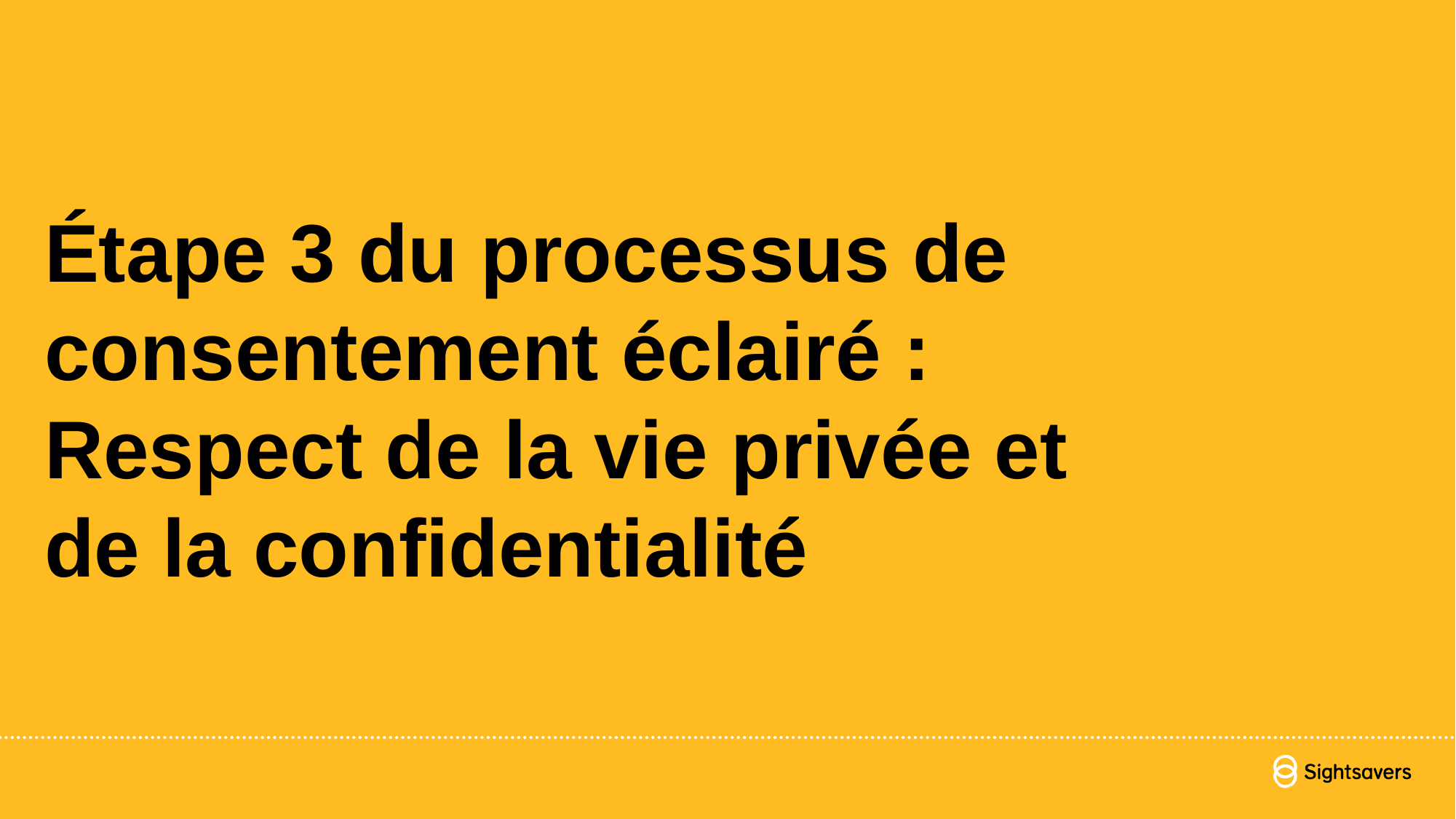

# Étape 3 du processus de consentement éclairé : Respect de la vie privée et de la confidentialité